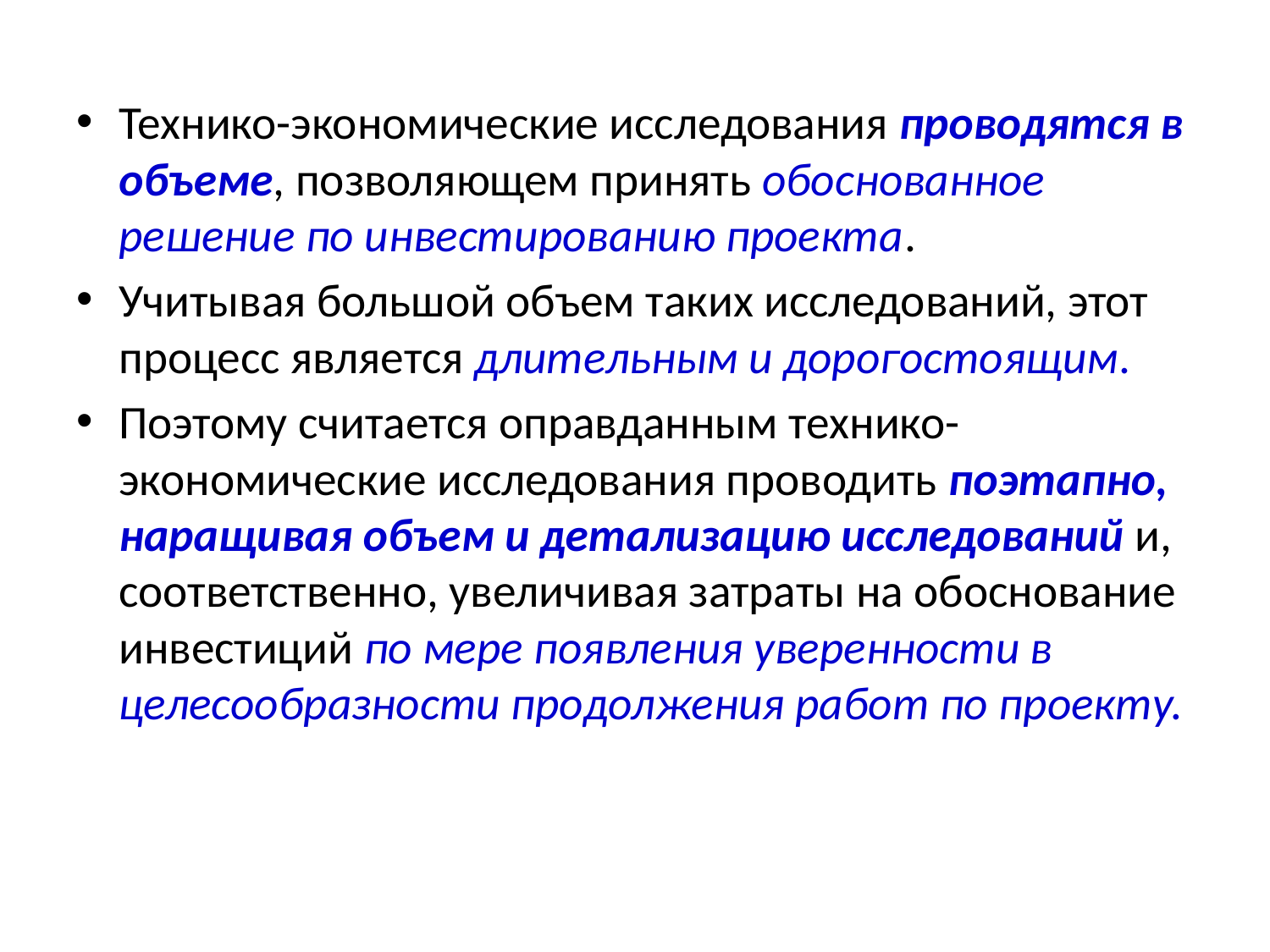

Технико-экономические исследования проводятся в объеме, позволяющем принять обоснованное решение по инвестированию проекта.
Учитывая большой объем таких исследований, этот процесс является длительным и дорогостоящим.
Поэтому считается оправданным технико-экономические исследования проводить поэтапно, наращивая объем и детализацию исследований и, соответственно, увеличивая затраты на обоснование инвестиций по мере появления уверенности в целесообразности продолжения работ по проекту.